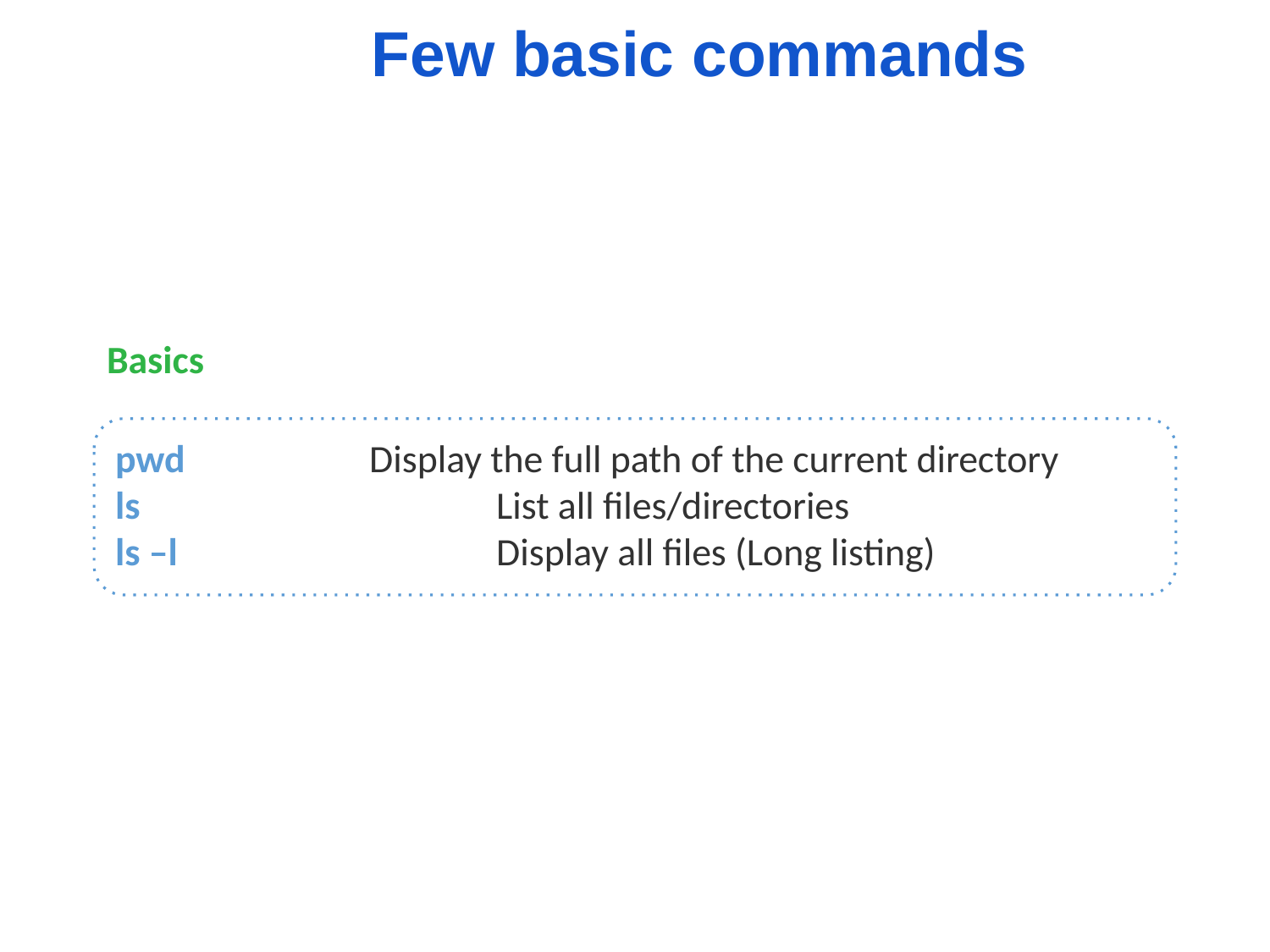

Few basic commands
Basics
pwd		Display the full path of the current directory
ls			List all files/directories
ls –l			Display all files (Long listing)